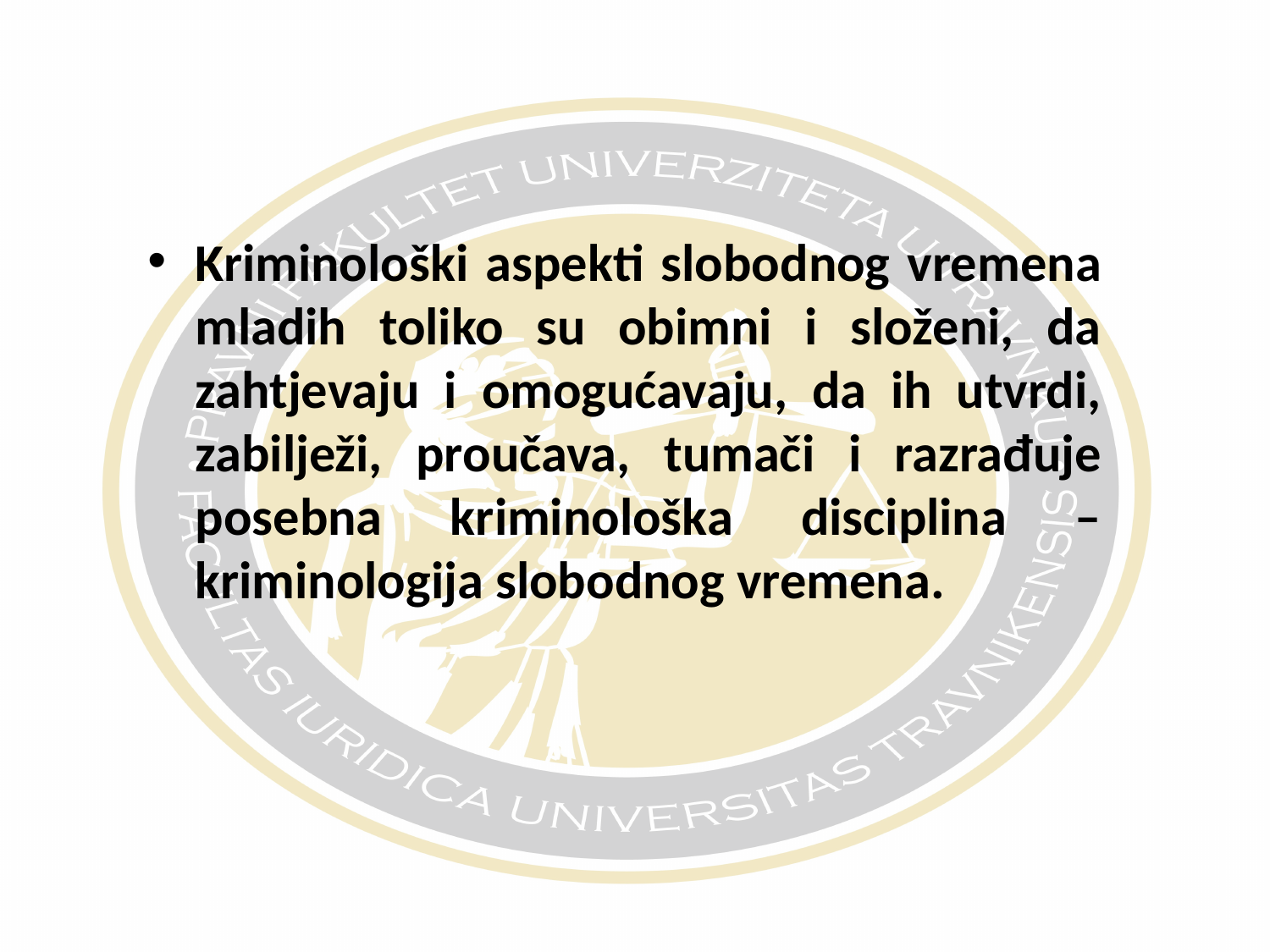

#
Kriminološki aspekti slobodnog vremena mladih toliko su obimni i složeni, da zahtjevaju i omogućavaju, da ih utvrdi, zabilježi, proučava, tumači i razrađuje posebna kriminološka disciplina – kriminologija slobodnog vremena.